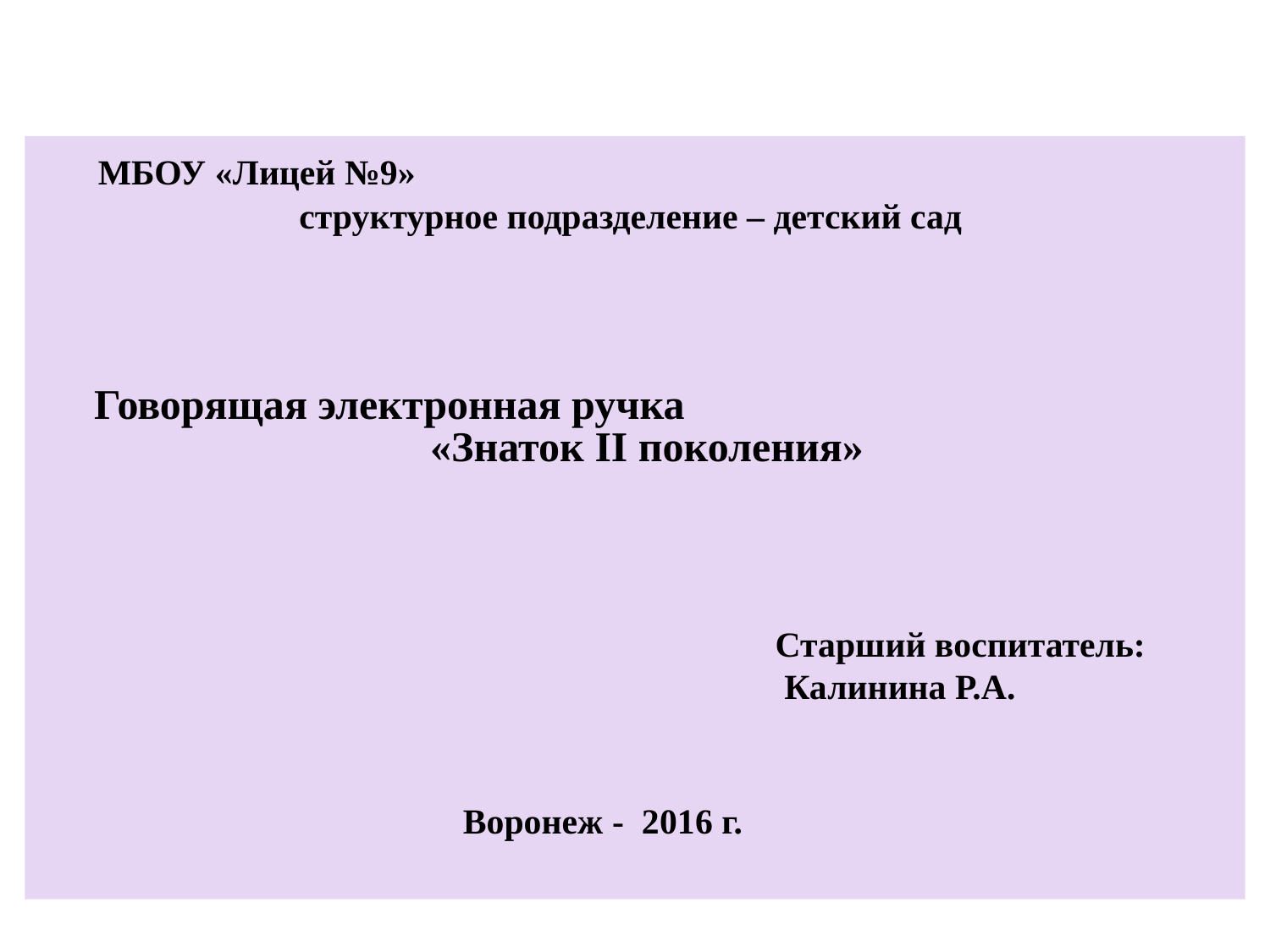

МБОУ «Лицей №9»                                                                                            структурное подразделение – детский сад

  Говорящая электронная ручка                                                    «Знаток II поколения»

                                                                                   Старший воспитатель:
                                                                                    Калинина Р.А.

                                      Воронеж -  2016 г.